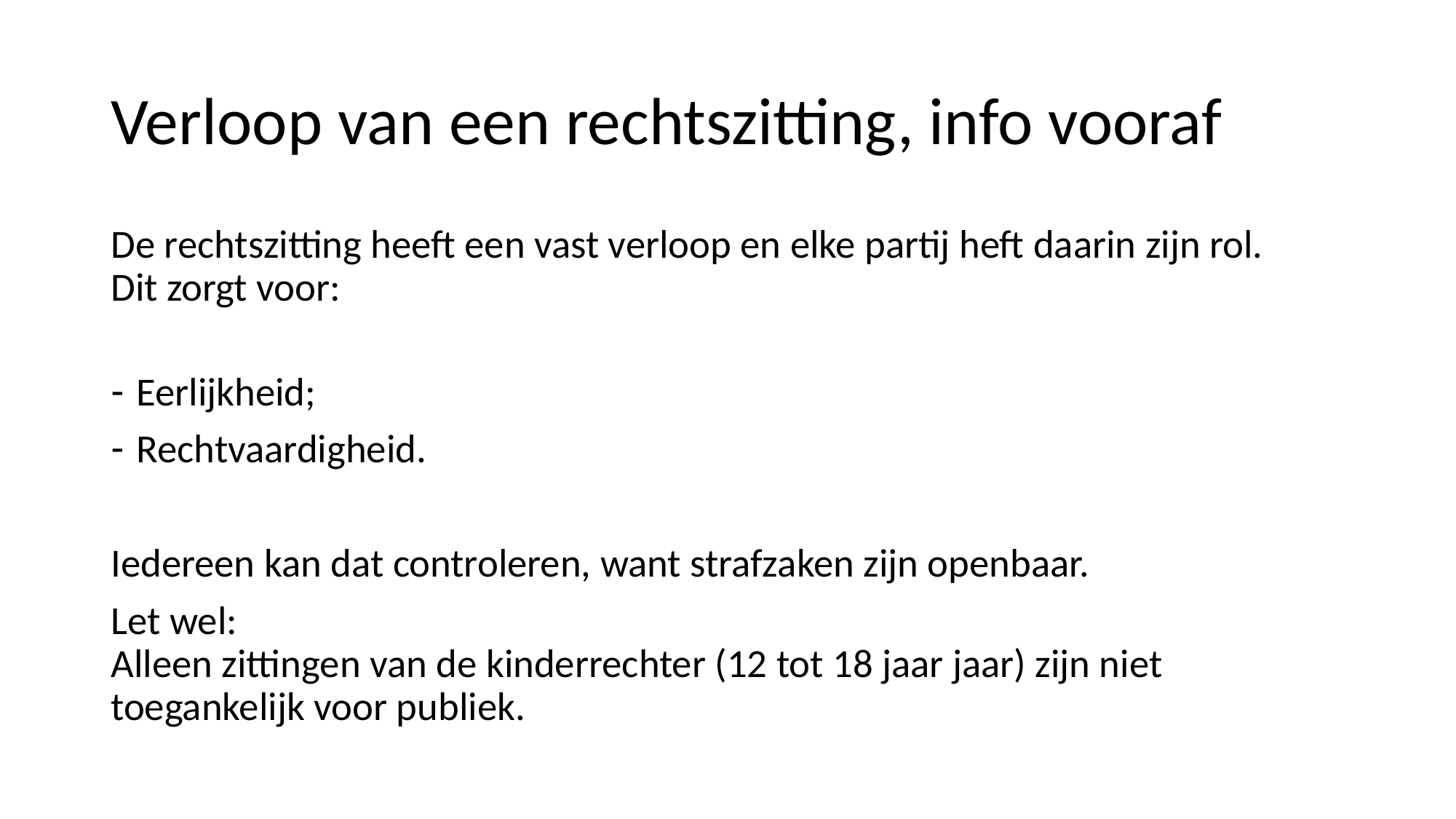

# Verloop van een rechtszitting, info vooraf
De rechtszitting heeft een vast verloop en elke partij heft daarin zijn rol.
Dit zorgt voor:
Eerlijkheid;
Rechtvaardigheid.

Iedereen kan dat controleren, want strafzaken zijn openbaar.
Let wel:
Alleen zittingen van de kinderrechter (12 tot 18 jaar jaar) zijn niet toegankelijk voor publiek.